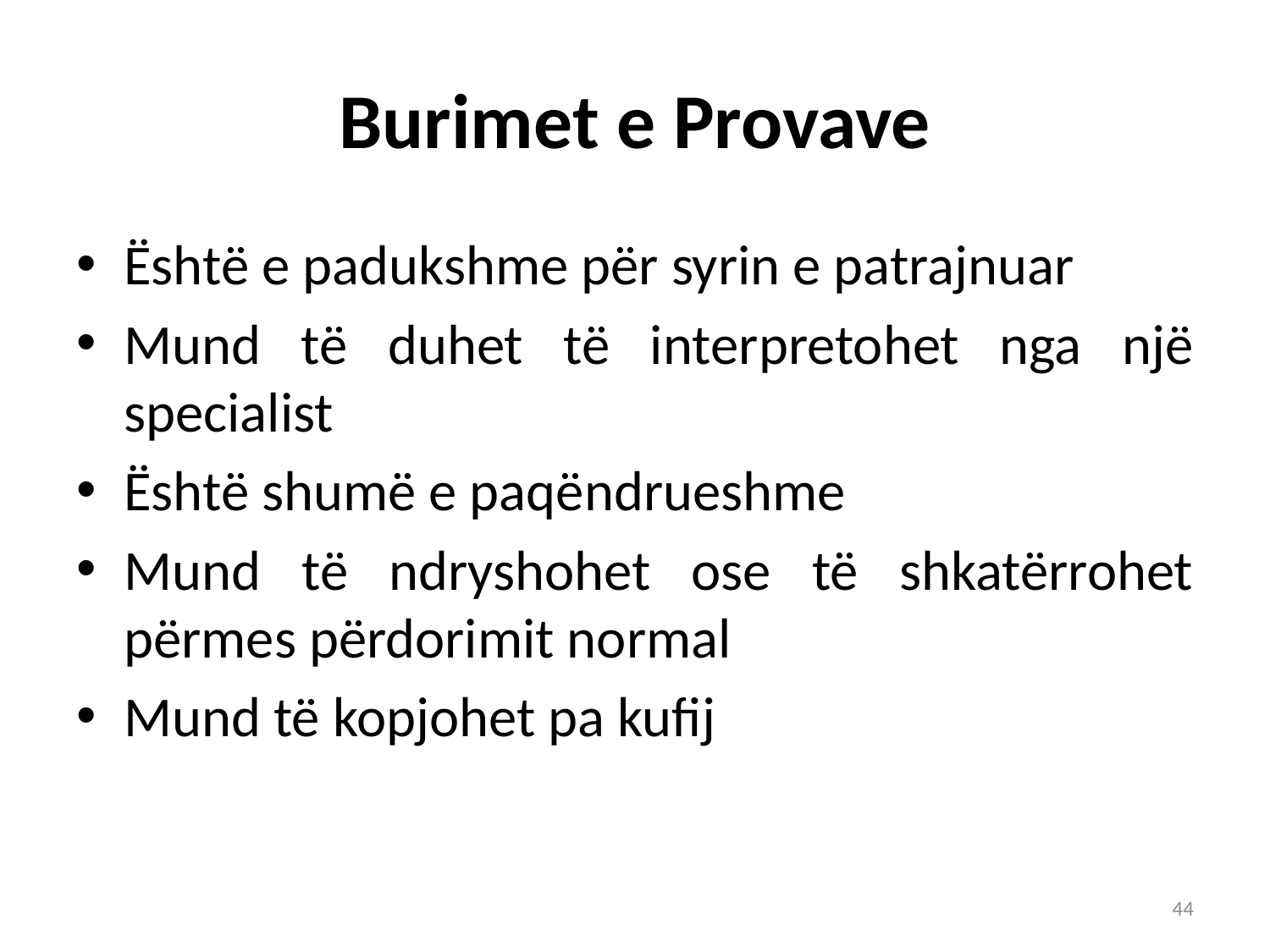

# Burimet e Provave
Është e padukshme për syrin e patrajnuar
Mund të duhet të interpretohet nga një specialist
Është shumë e paqëndrueshme
Mund të ndryshohet ose të shkatërrohet përmes përdorimit normal
Mund të kopjohet pa kufij

44